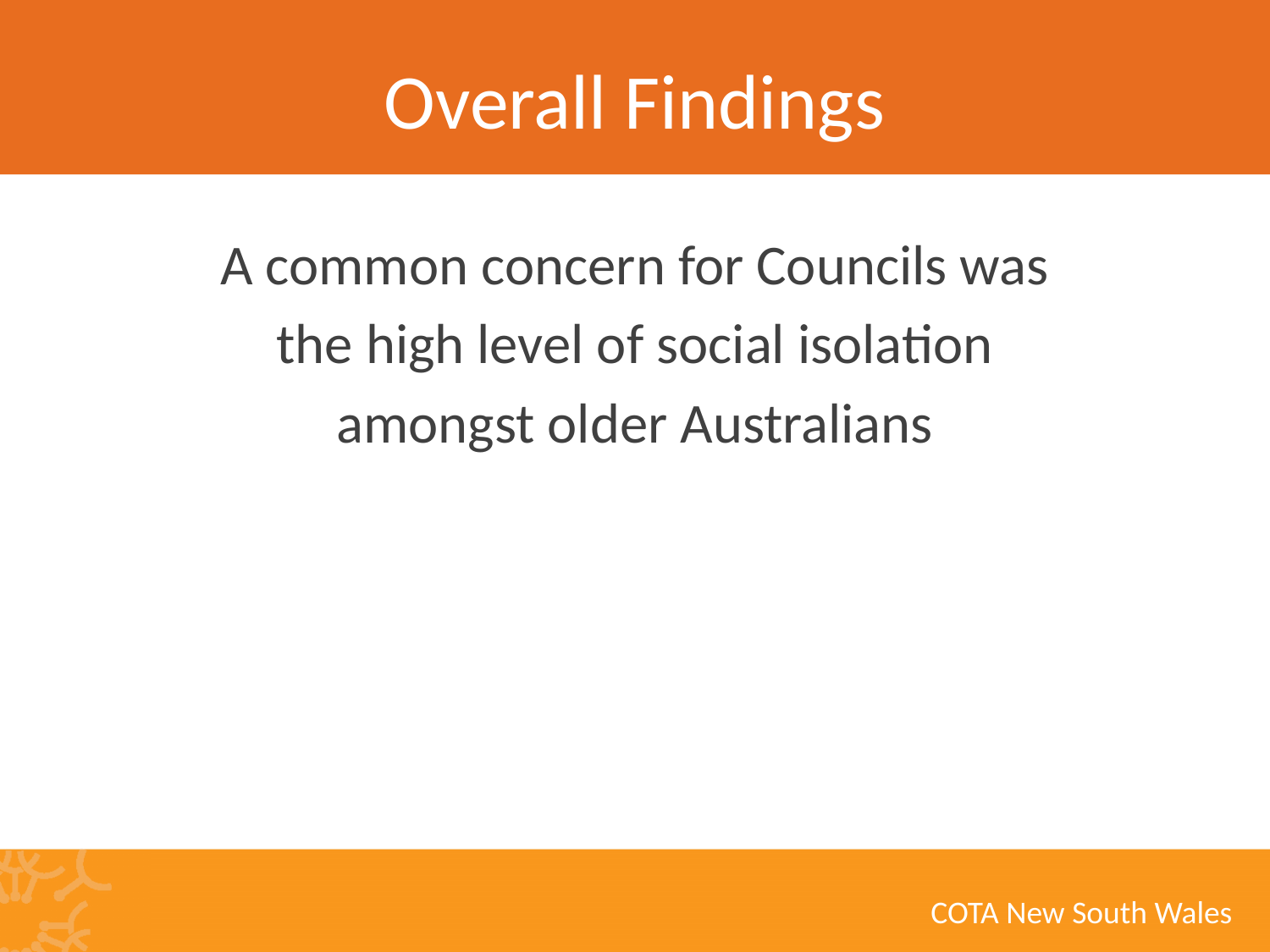

# Overall Findings
A common concern for Councils was
 the high level of social isolation
amongst older Australians